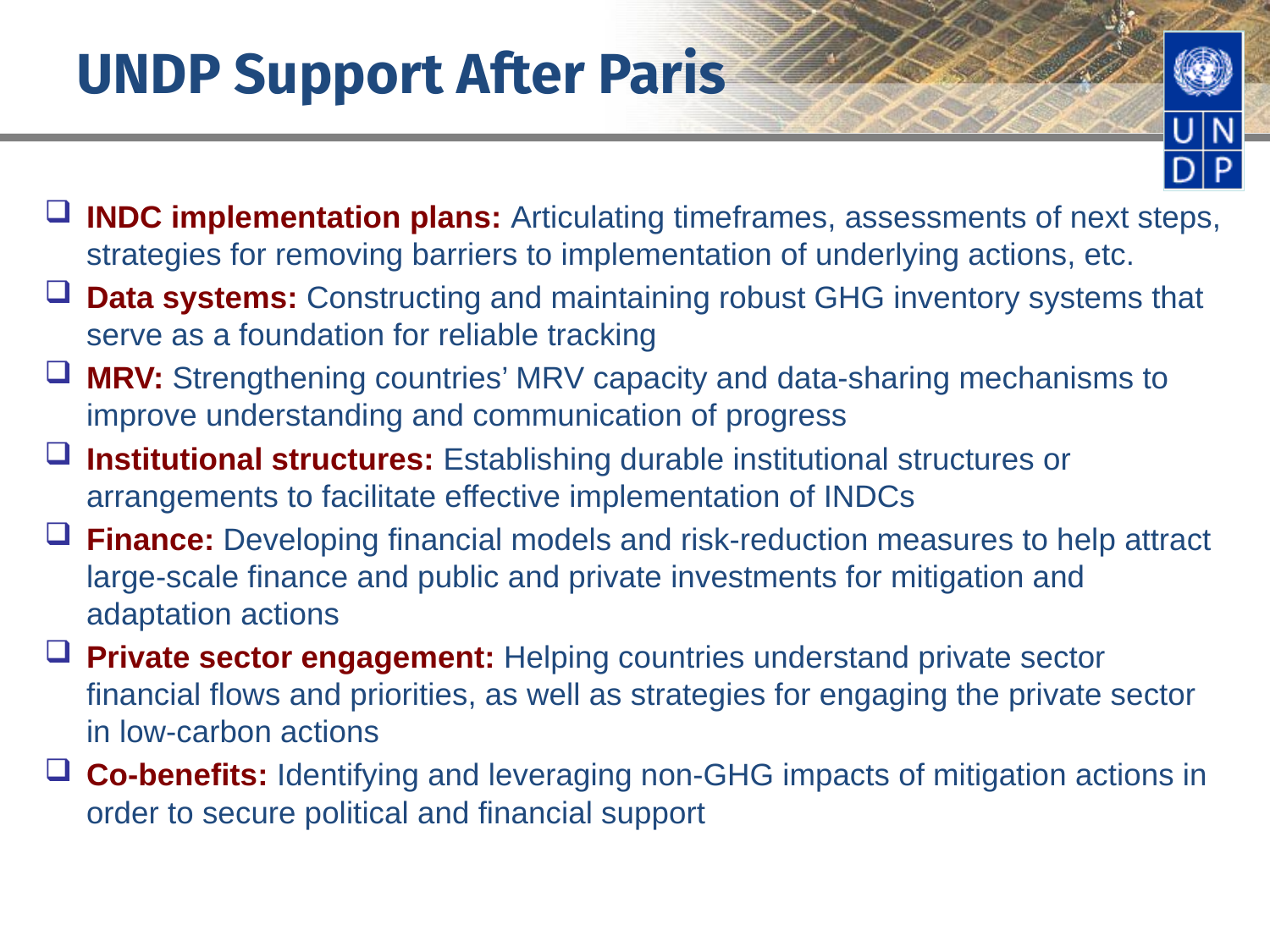

# UNDP Support After Paris
INDC implementation plans: Articulating timeframes, assessments of next steps, strategies for removing barriers to implementation of underlying actions, etc.
Data systems: Constructing and maintaining robust GHG inventory systems that serve as a foundation for reliable tracking
MRV: Strengthening countries’ MRV capacity and data-sharing mechanisms to improve understanding and communication of progress
Institutional structures: Establishing durable institutional structures or arrangements to facilitate effective implementation of INDCs
Finance: Developing financial models and risk-reduction measures to help attract large-scale finance and public and private investments for mitigation and adaptation actions
Private sector engagement: Helping countries understand private sector financial flows and priorities, as well as strategies for engaging the private sector in low-carbon actions
Co-benefits: Identifying and leveraging non-GHG impacts of mitigation actions in order to secure political and financial support